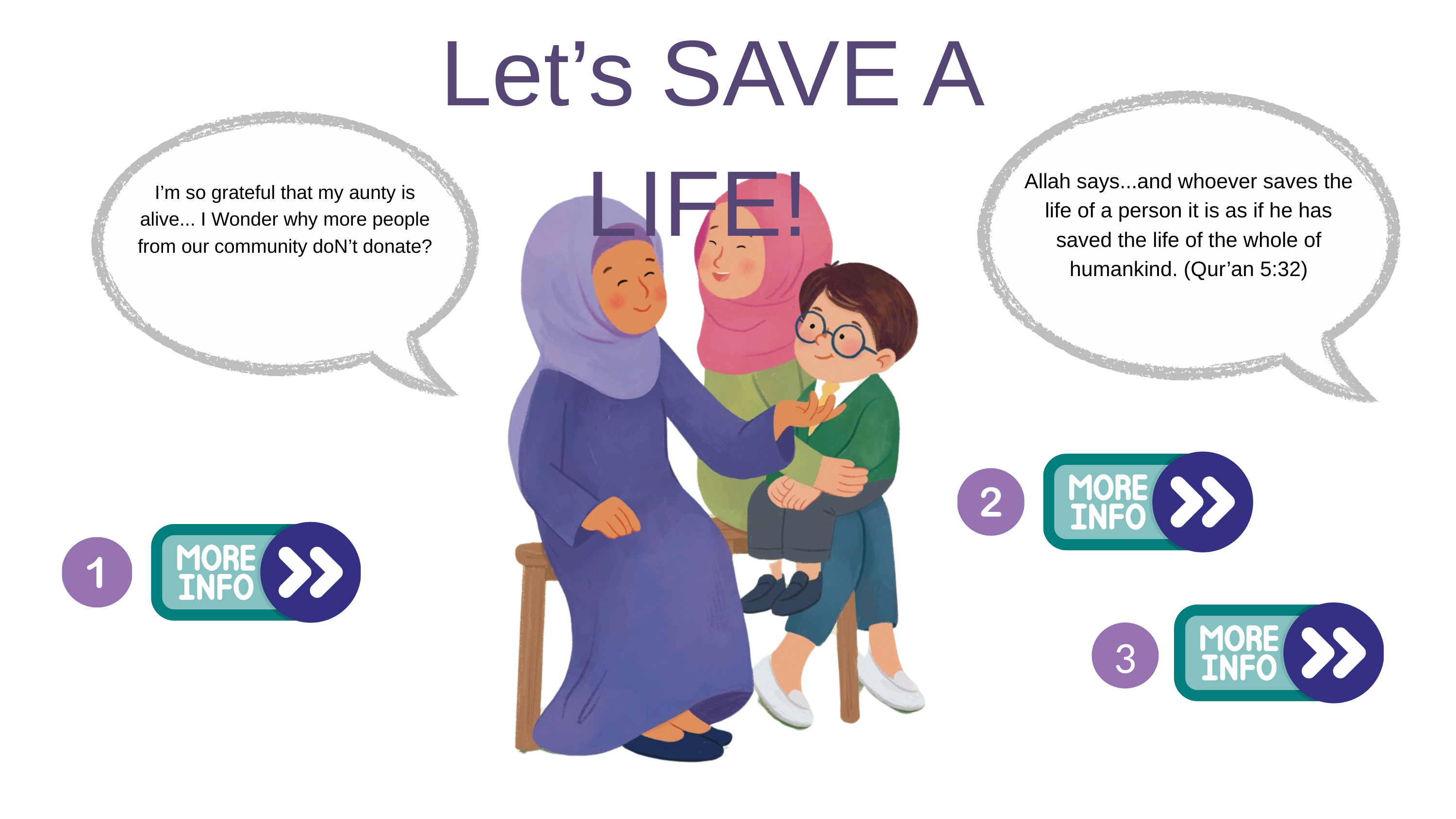

Let’s SAVE A LIFE!

Allah says...and whoever saves the life of a person it is as if he has saved the life of the whole of humankind. (Qur’an 5:32)

I’m so grateful that my aunty is alive... I Wonder why more people from our community doN’t donate?

3